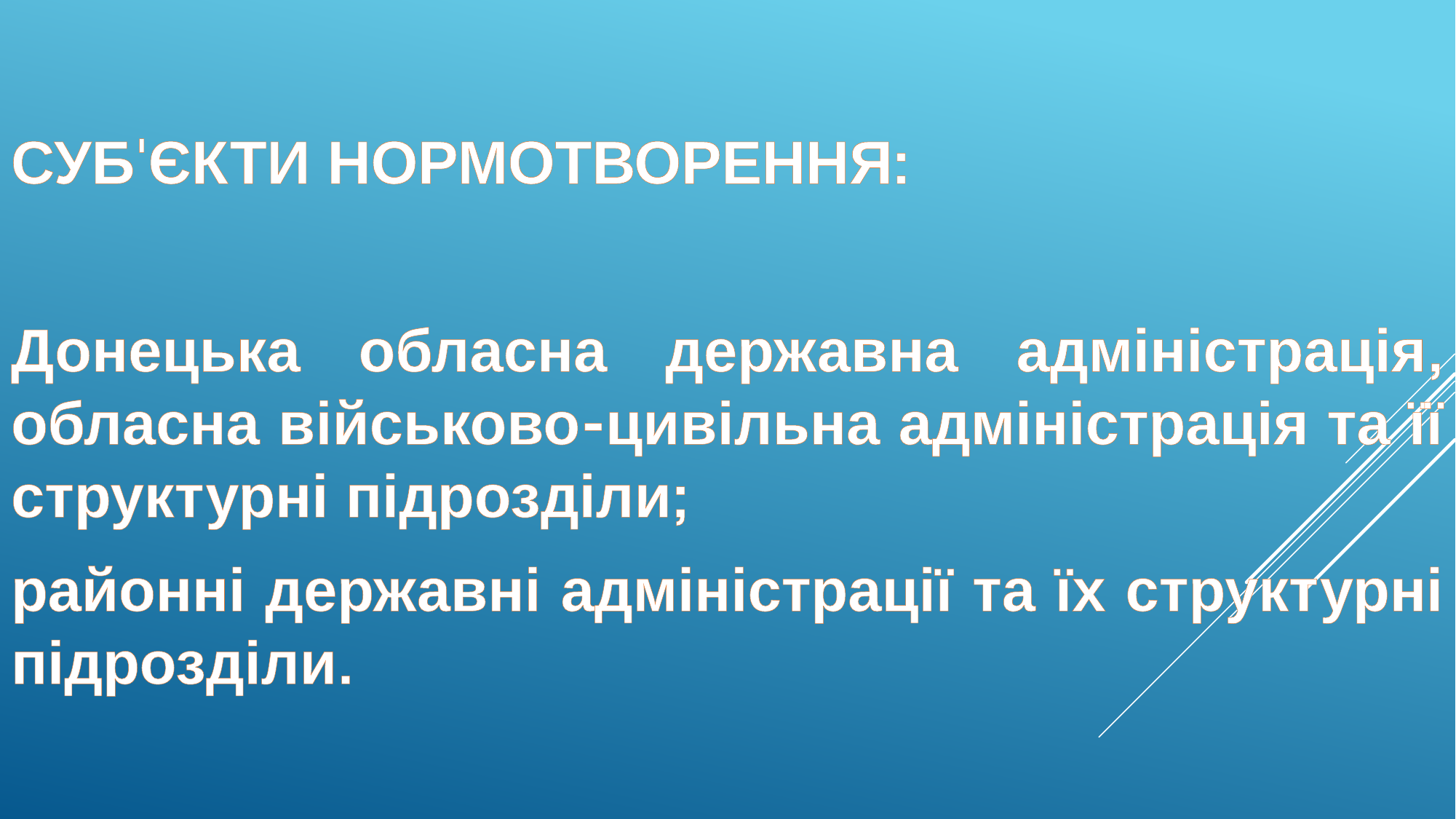

СУБ'ЄКТИ НОРМОТВОРЕННЯ:

Донецька обласна державна адміністрація, обласна військово-цивільна адміністрація та її структурні підрозділи;
районні державні адміністрації та їх структурні підрозділи.